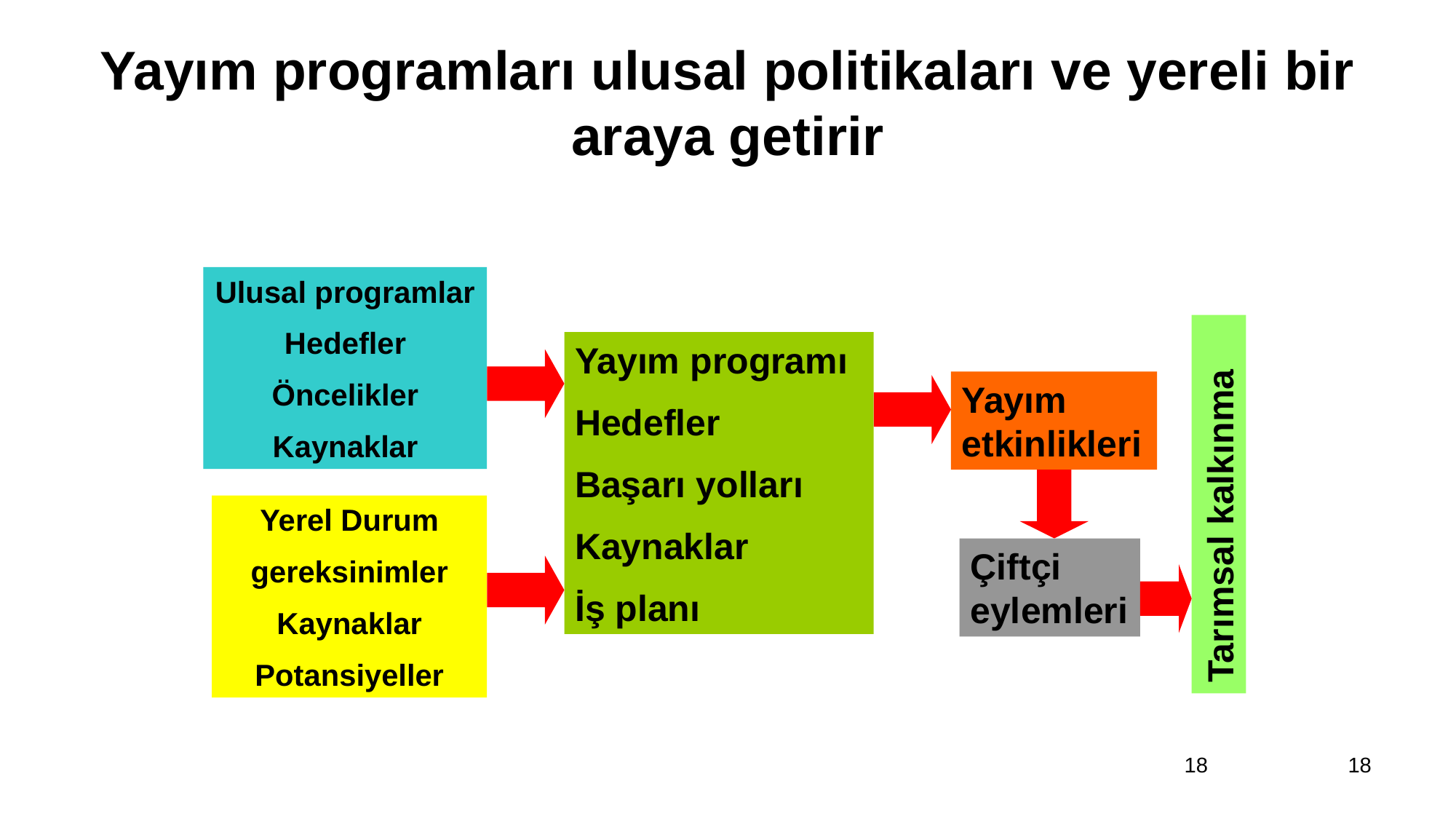

Yayım programları ulusal politikaları ve yereli bir araya getirir
Ulusal programlar
Hedefler
Öncelikler
Kaynaklar
Yayım programı
Hedefler
Başarı yolları
Kaynaklar
İş planı

Yayım etkinlikleri

Tarımsal kalkınma
Yerel Durum
gereksinimler
Kaynaklar
Potansiyeller
Çiftçi eylemleri

18
18